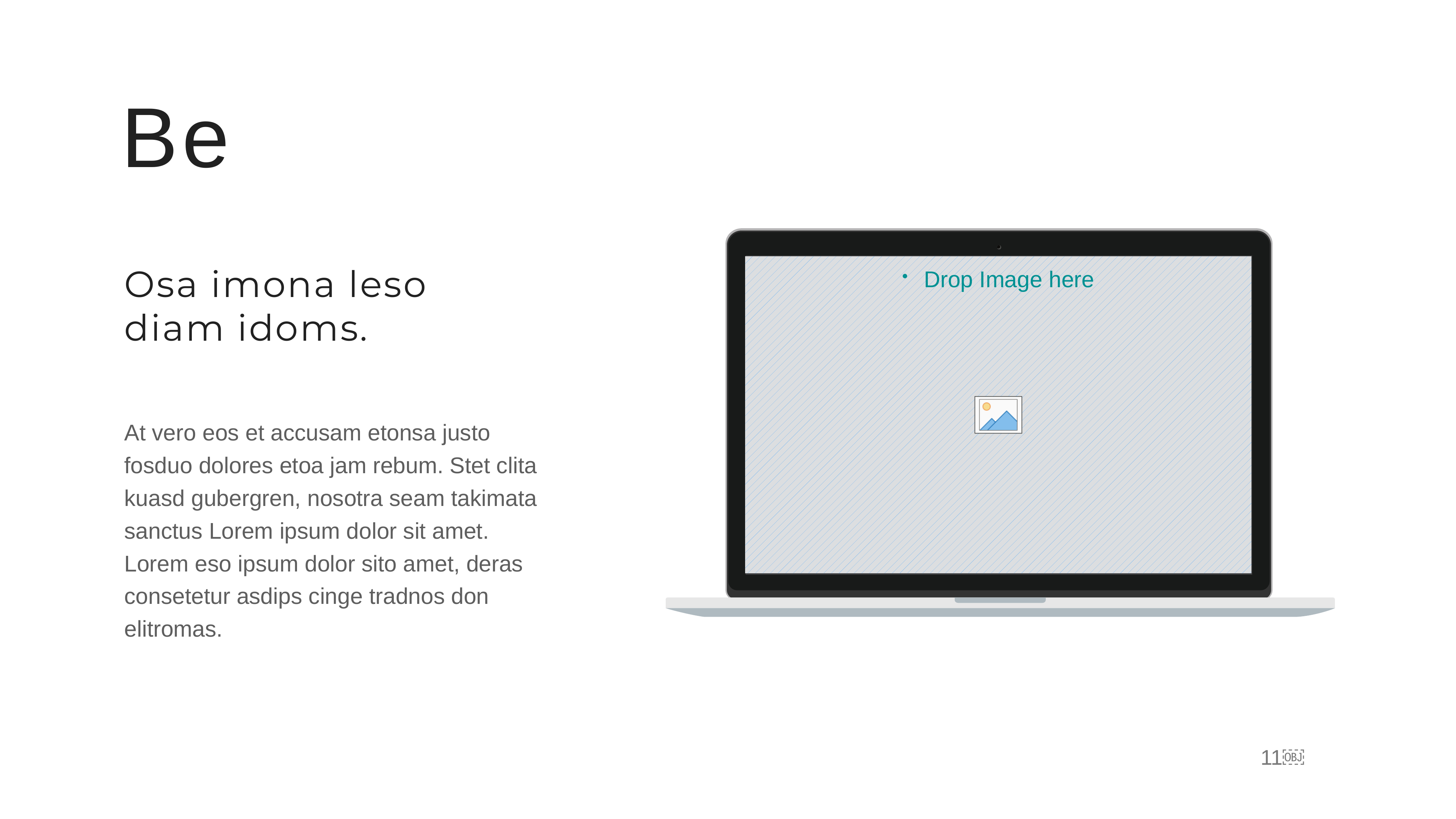

Be

Osa imona leso
diam idoms.
At vero eos et accusam etonsa justo fosduo dolores etoa jam rebum. Stet clita kuasd gubergren, nosotra seam takimata sanctus Lorem ipsum dolor sit amet. Lorem eso ipsum dolor sito amet, deras consetetur asdips cinge tradnos don elitromas.